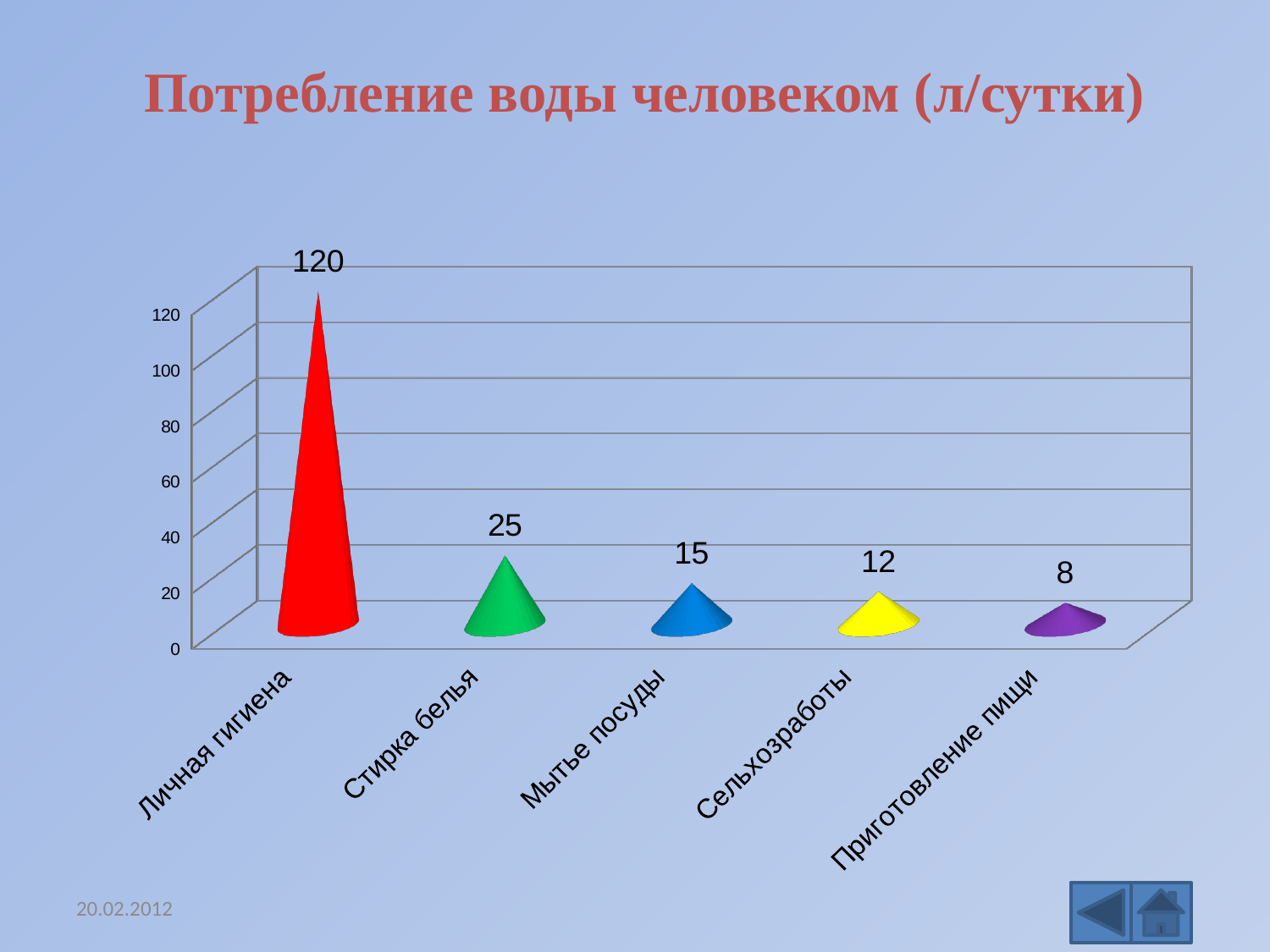

Потребление воды человеком (л/сутки)

[unsupported chart]

20.02.2012